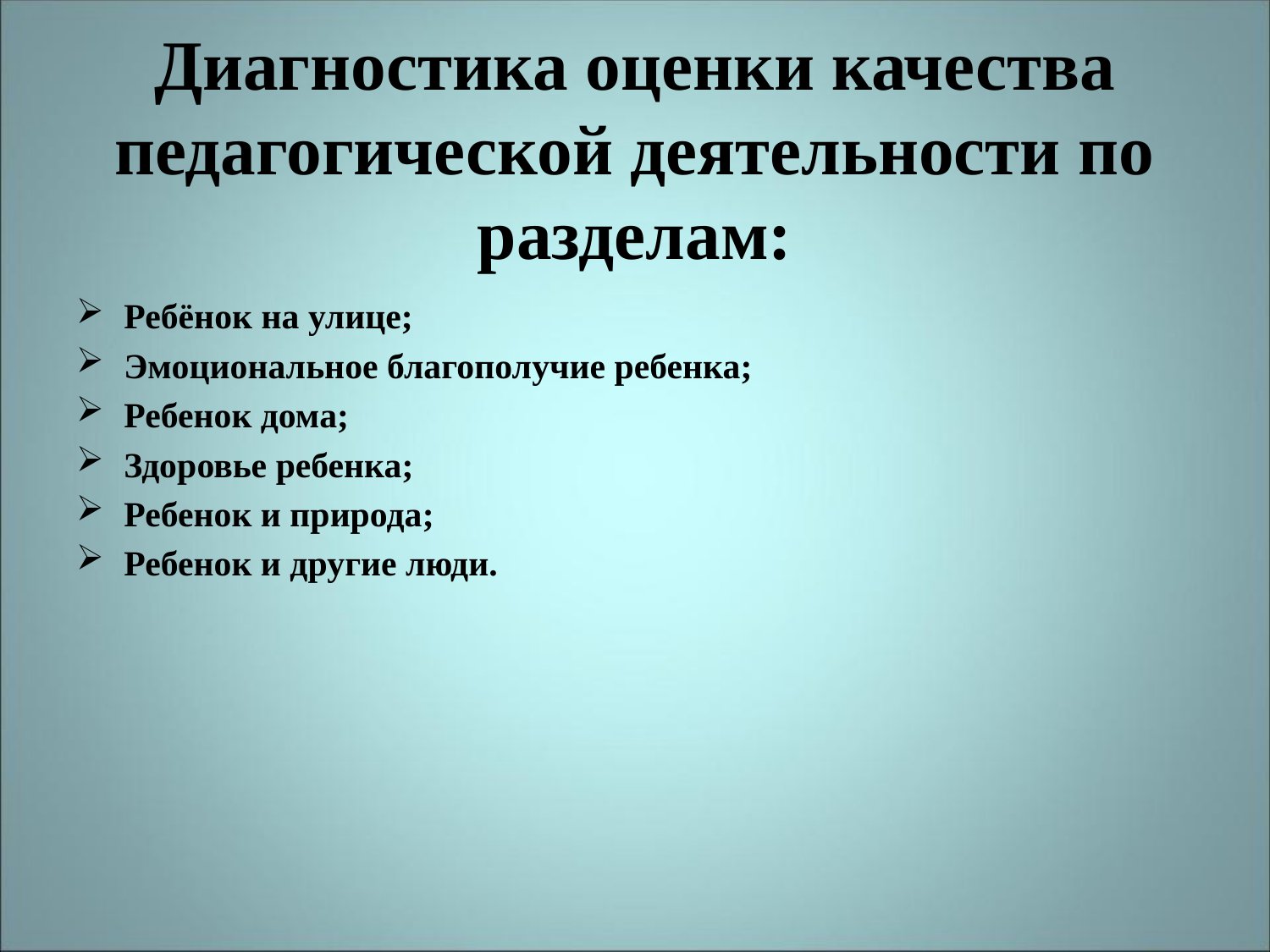

# Диагностика оценки качества педагогической деятельности по разделам:
Ребёнок на улице;
Эмоциональное благополучие ребенка;
Ребенок дома;
Здоровье ребенка;
Ребенок и природа;
Ребенок и другие люди.